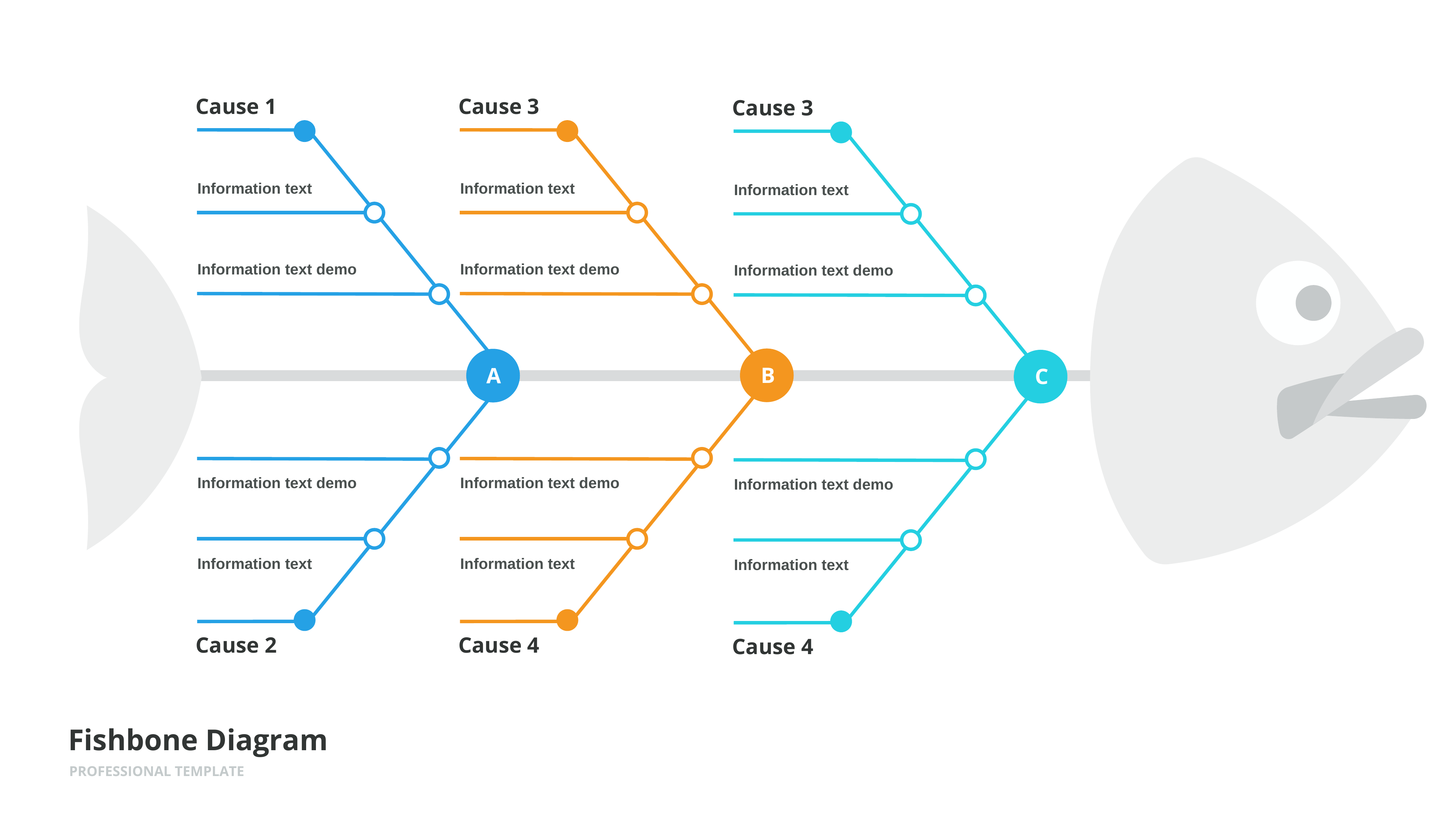

Cause 1

Information text

Information text demo

Information text demo

Information text

Cause 2

A
Cause 3

Information text

Information text demo

Information text demo

Information text

Cause 4

B
Cause 3

Information text

Information text demo

Information text demo

Information text

Cause 4

C